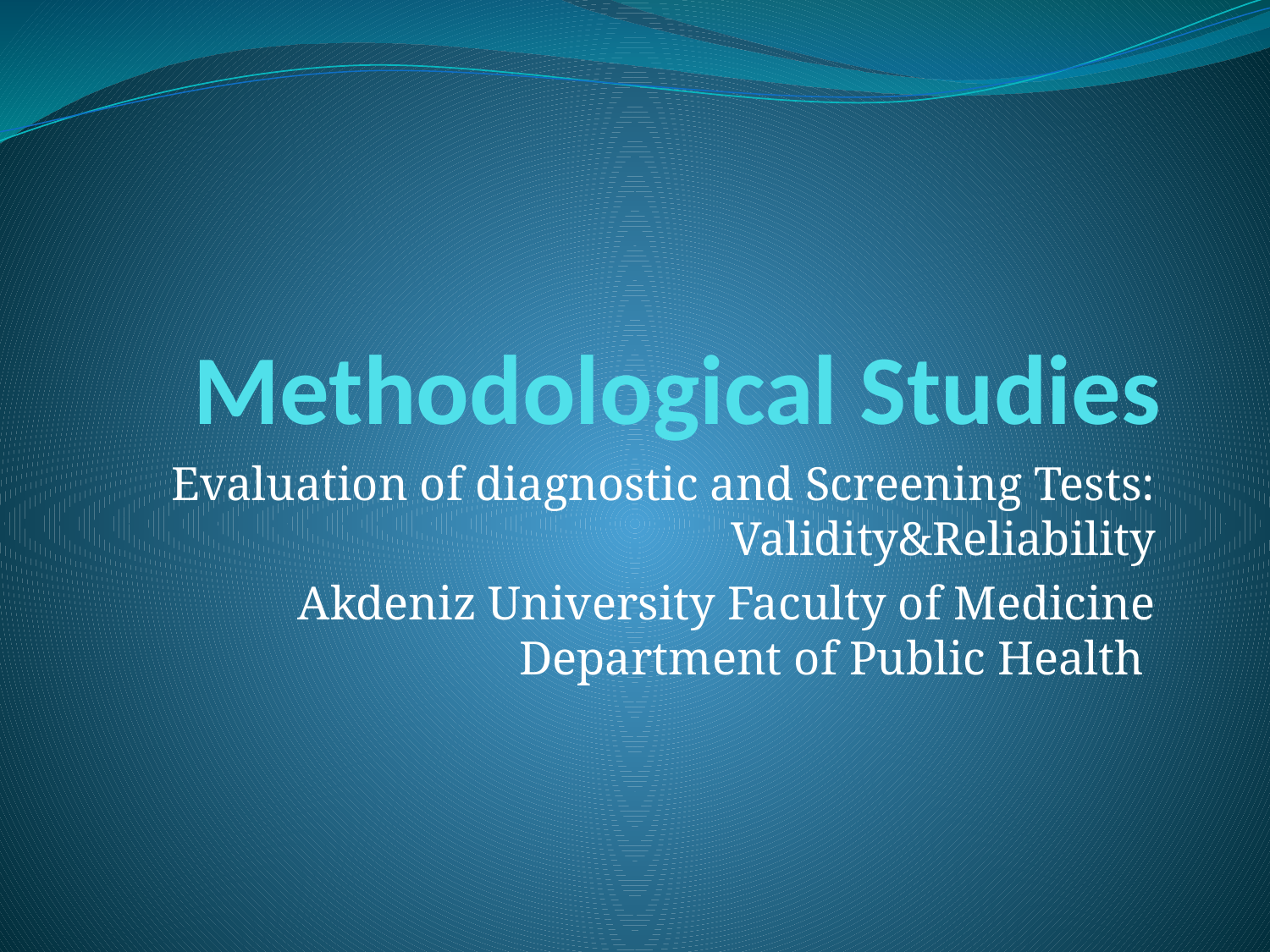

# Methodological Studies
Evaluation of diagnostic and Screening Tests: Validity&Reliability
Akdeniz University Faculty of Medicine Department of Public Health